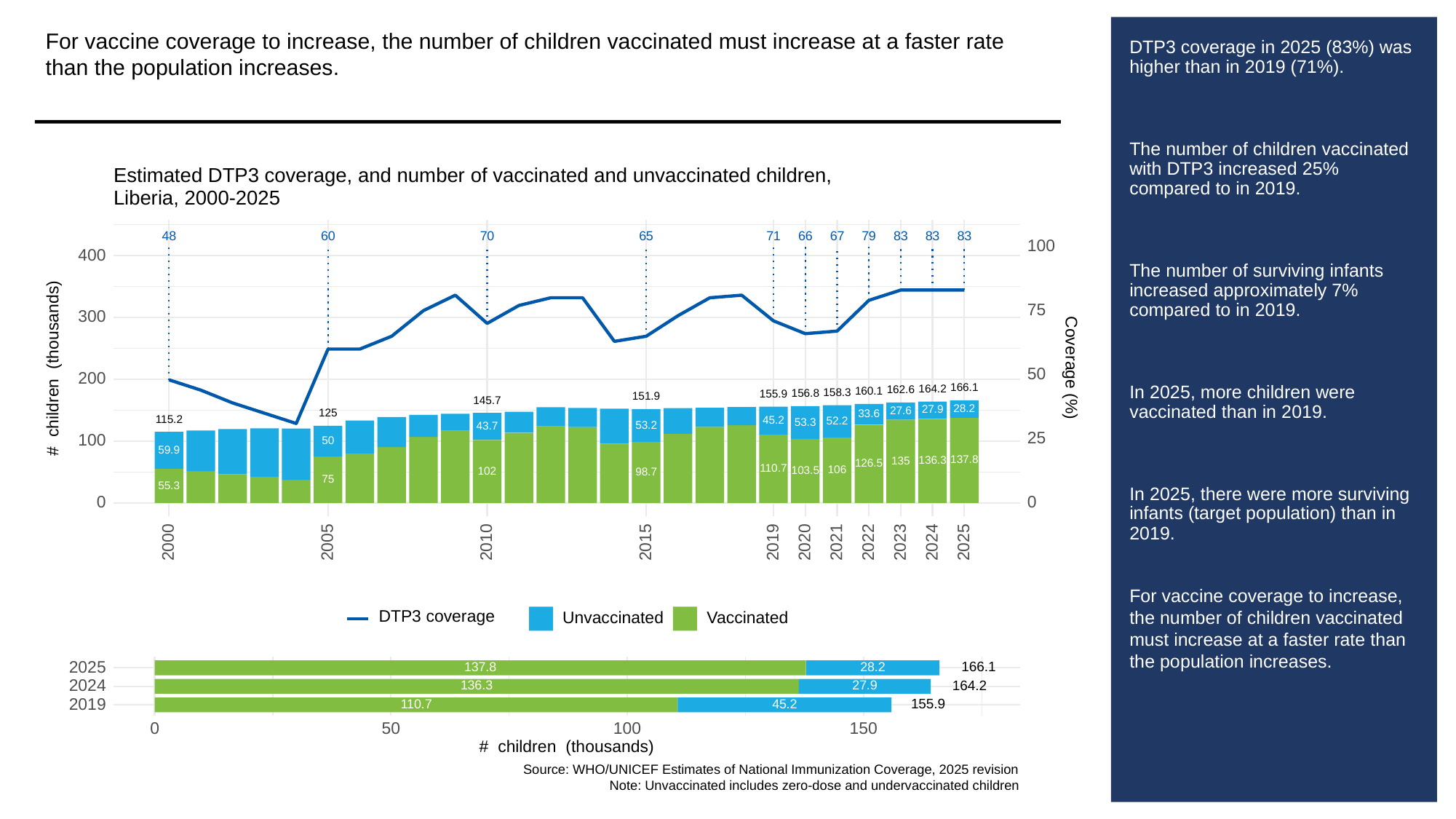

For vaccine coverage to increase, the number of children vaccinated must increase at a faster rate than the population increases.
# DTP3 coverage in 2025 (83%) was higher than in 2019 (71%).

The number of children vaccinated with DTP3 increased 25% compared to in 2019.

The number of surviving infants increased approximately 7% compared to in 2019.

In 2025, more children were vaccinated than in 2019.

In 2025, there were more surviving infants (target population) than in 2019.

For vaccine coverage to increase, the number of children vaccinated must increase at a faster rate than the population increases.

Estimated DTP3 coverage, and number of vaccinated and unvaccinated children,
Liberia, 2000-2025

83
83
83
48
60
70
65
66
67
79
71
100

400

75
300

#  children  (thousands)
Coverage (%)
50
200

166.1
164.2
162.6
160.1
158.3
156.8
155.9
151.9
145.7

28.2

27.9

27.6

125
33.6

115.2
45.2

52.2

53.3

53.2
43.7

25

100

50

59.9

137.8

136.3
135
126.5
110.7
106
103.5
102
98.7

75

55.3
0
0

2023
2000
2005
2010
2015
2019
2020
2021
2022
2024
2025

DTP3 coverage
Unvaccinated
Vaccinated

2025
166.1
137.8
28.2

2024
164.2
136.3
27.9

2019
155.9
110.7
45.2

0
50
100
150
#  children  (thousands)
Source: WHO/UNICEF Estimates of National Immunization Coverage, 2025 revision
Note: Unvaccinated includes zero-dose and undervaccinated children